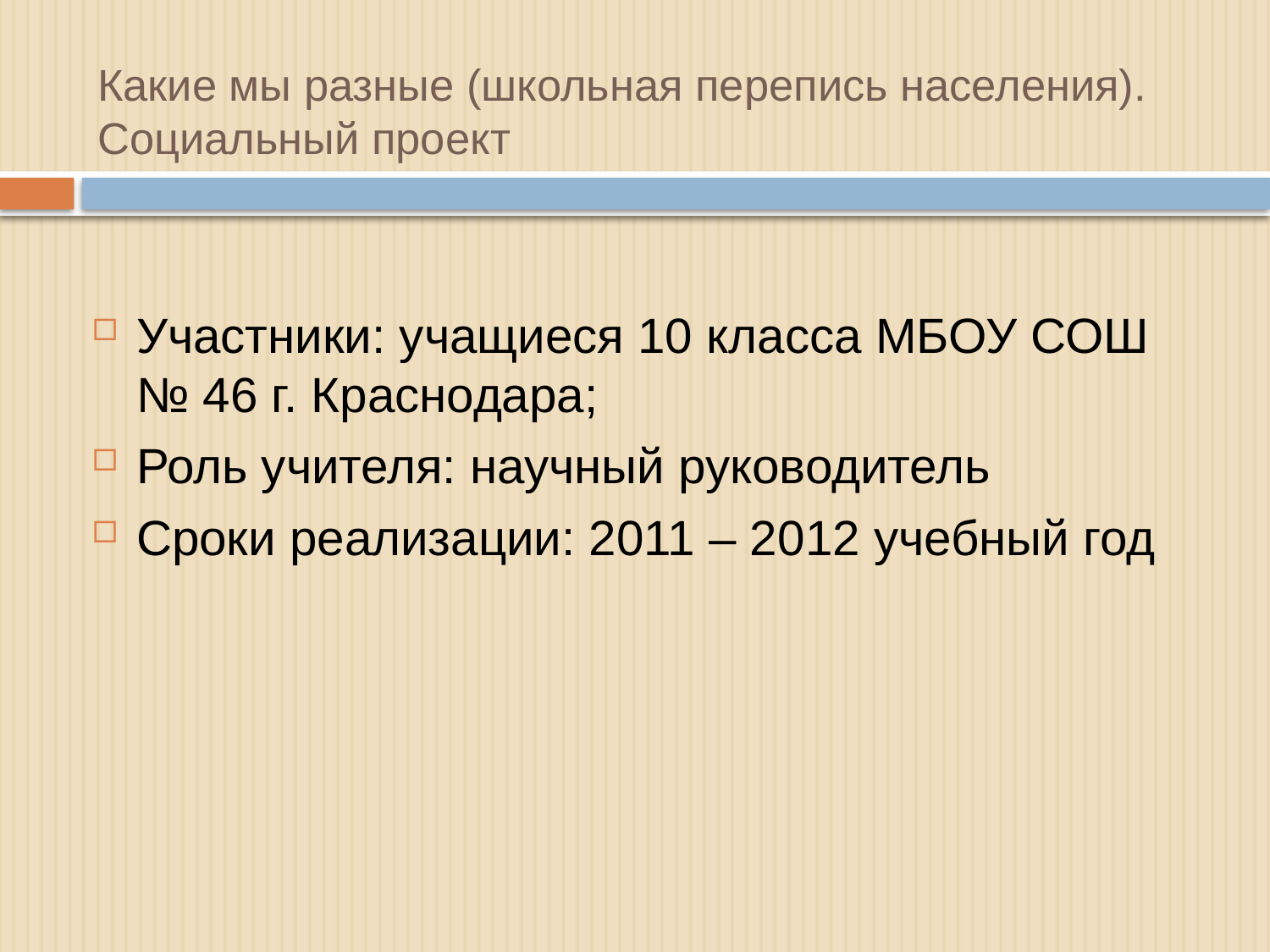

# Какие мы разные (школьная перепись населения). Социальный проект
Участники: учащиеся 10 класса МБОУ СОШ № 46 г. Краснодара;
Роль учителя: научный руководитель
Сроки реализации: 2011 – 2012 учебный год